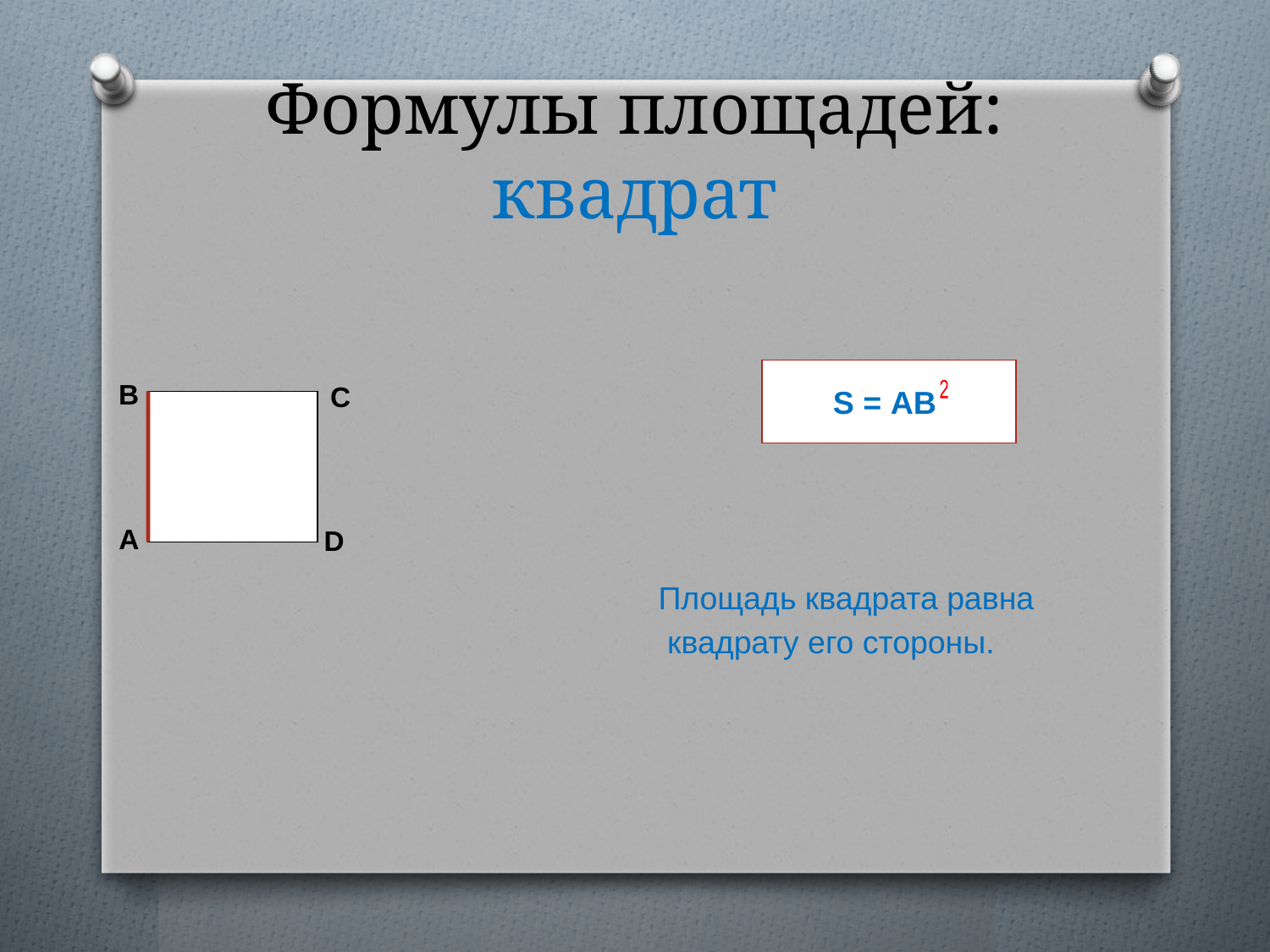

# Формулы площадей: квадрат

S = АВ

2
В
С

А
D
Площадь квадрата равна
 квадрату его стороны.